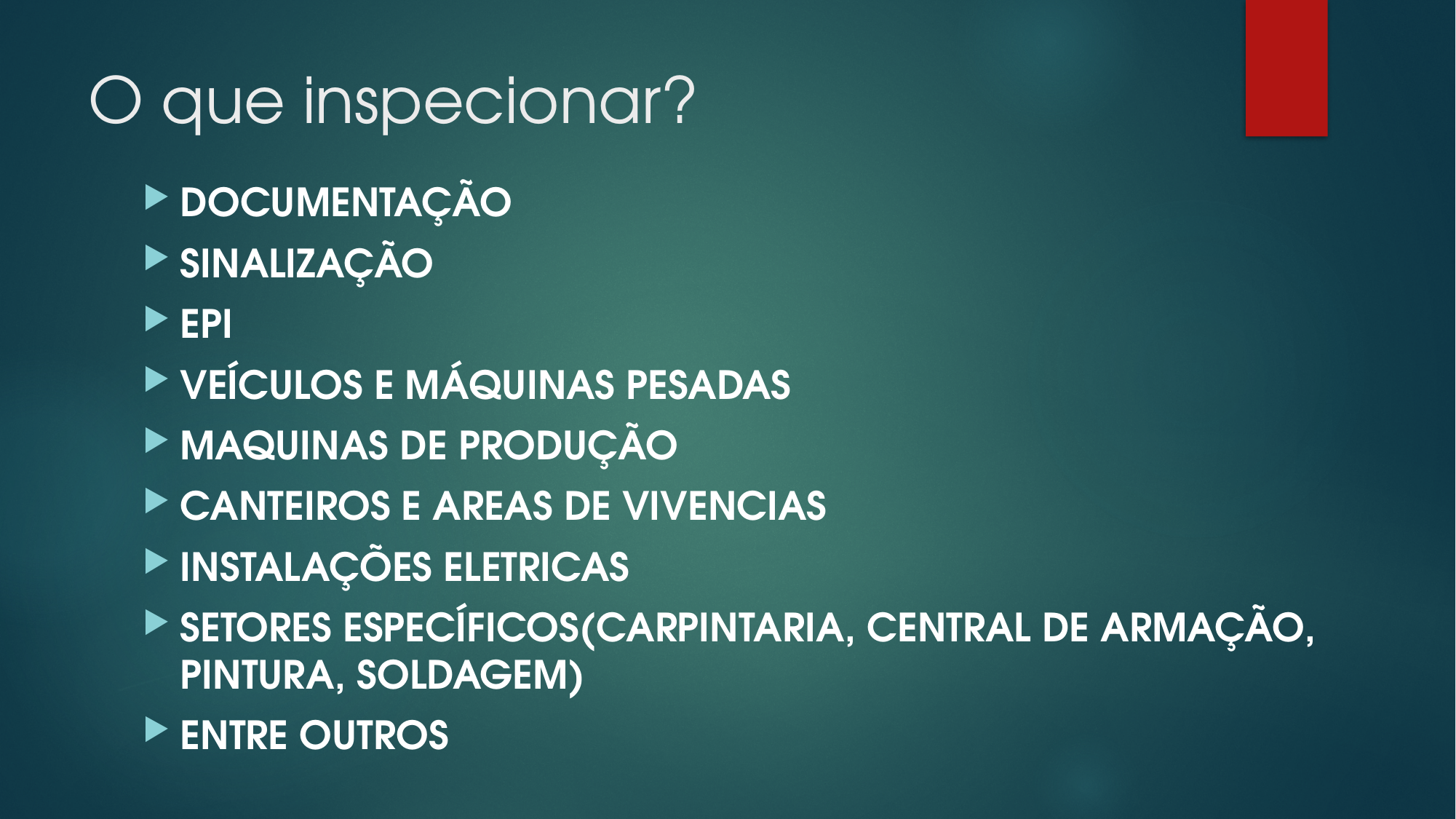

# O que inspecionar?
DOCUMENTAÇÃO
SINALIZAÇÃO
EPI
VEÍCULOS E MÁQUINAS PESADAS
MAQUINAS DE PRODUÇÃO
CANTEIROS E AREAS DE VIVENCIAS
INSTALAÇÕES ELETRICAS
SETORES ESPECÍFICOS(CARPINTARIA, CENTRAL DE ARMAÇÃO, PINTURA, SOLDAGEM)
ENTRE OUTROS